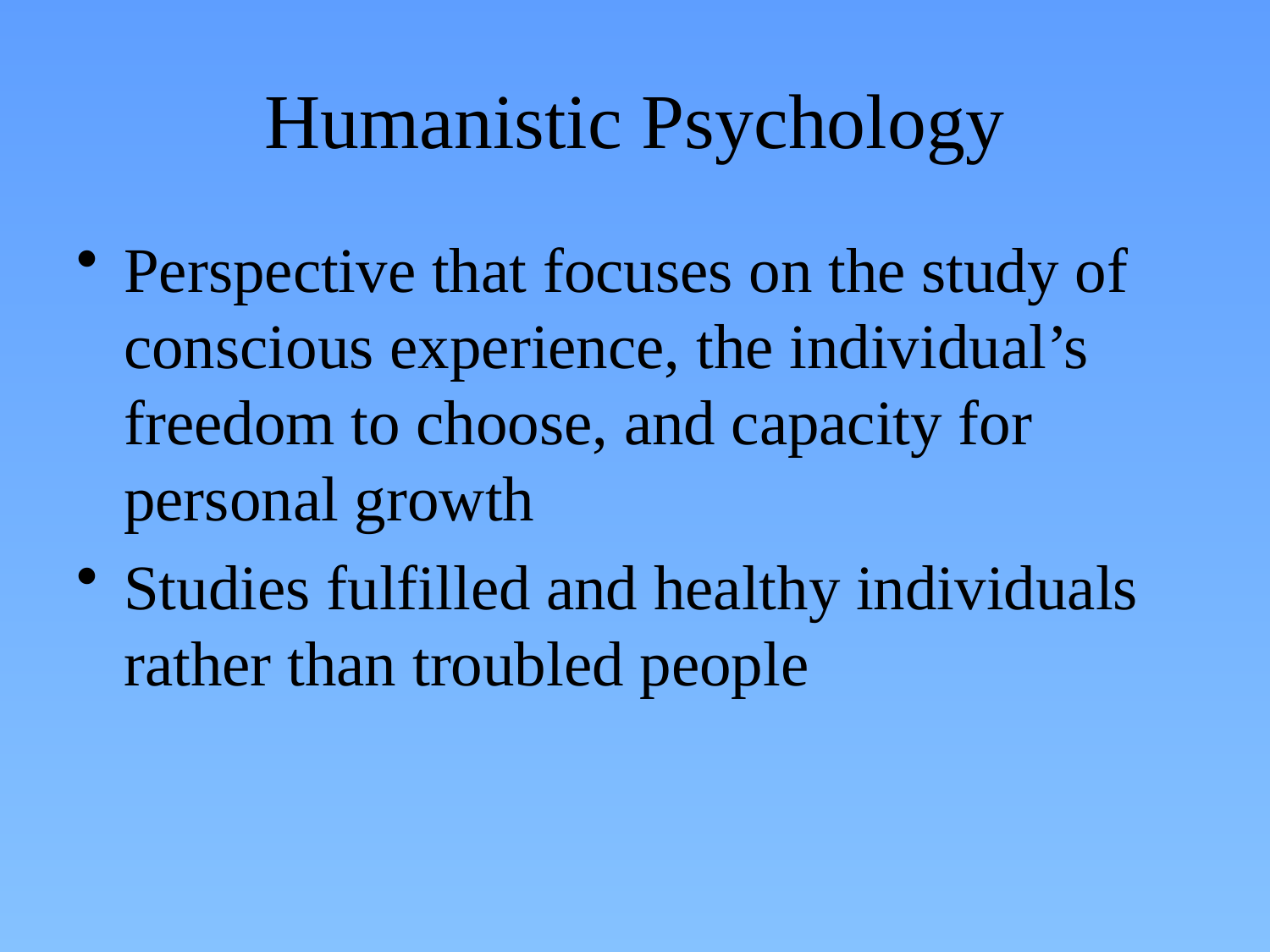

# Humanistic Psychology
Perspective that focuses on the study of conscious experience, the individual’s freedom to choose, and capacity for personal growth
Studies fulfilled and healthy individuals rather than troubled people